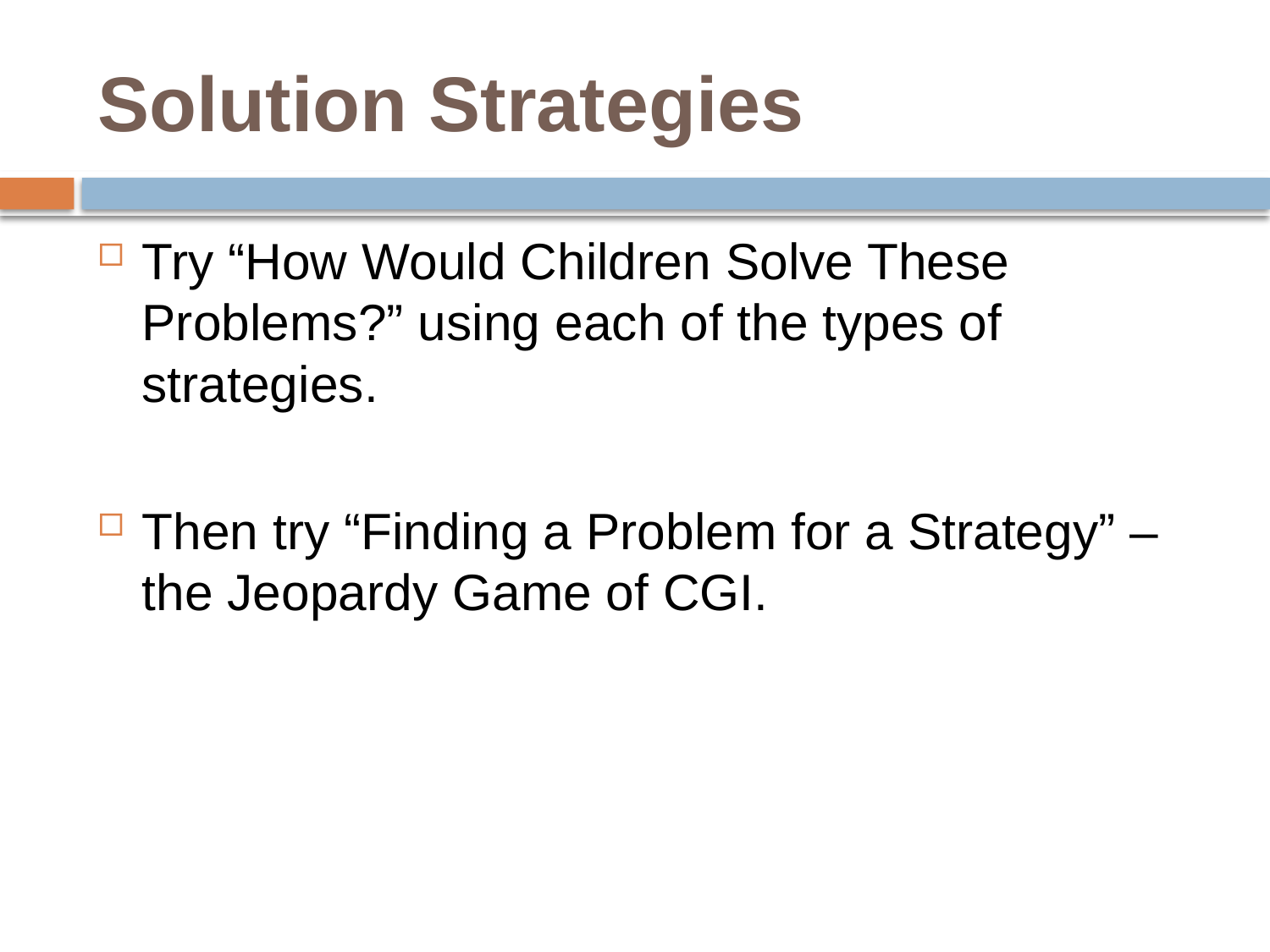

# Solution Strategies
Try “How Would Children Solve These Problems?” using each of the types of strategies.

Then try “Finding a Problem for a Strategy” – the Jeopardy Game of CGI.